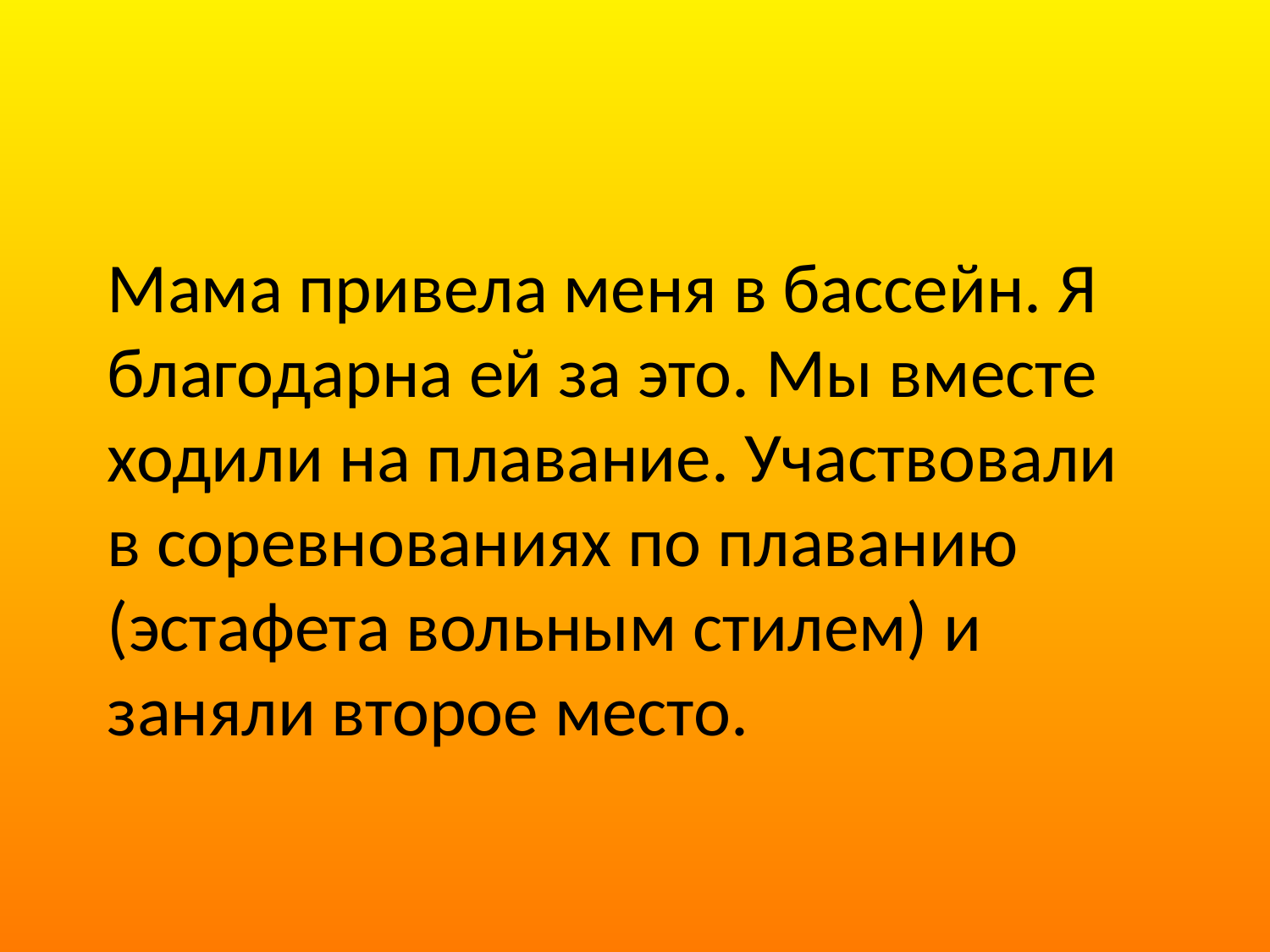

Мама привела меня в бассейн. Я благодарна ей за это. Мы вместе ходили на плавание. Участвовали в соревнованиях по плаванию (эстафета вольным стилем) и  заняли второе место.